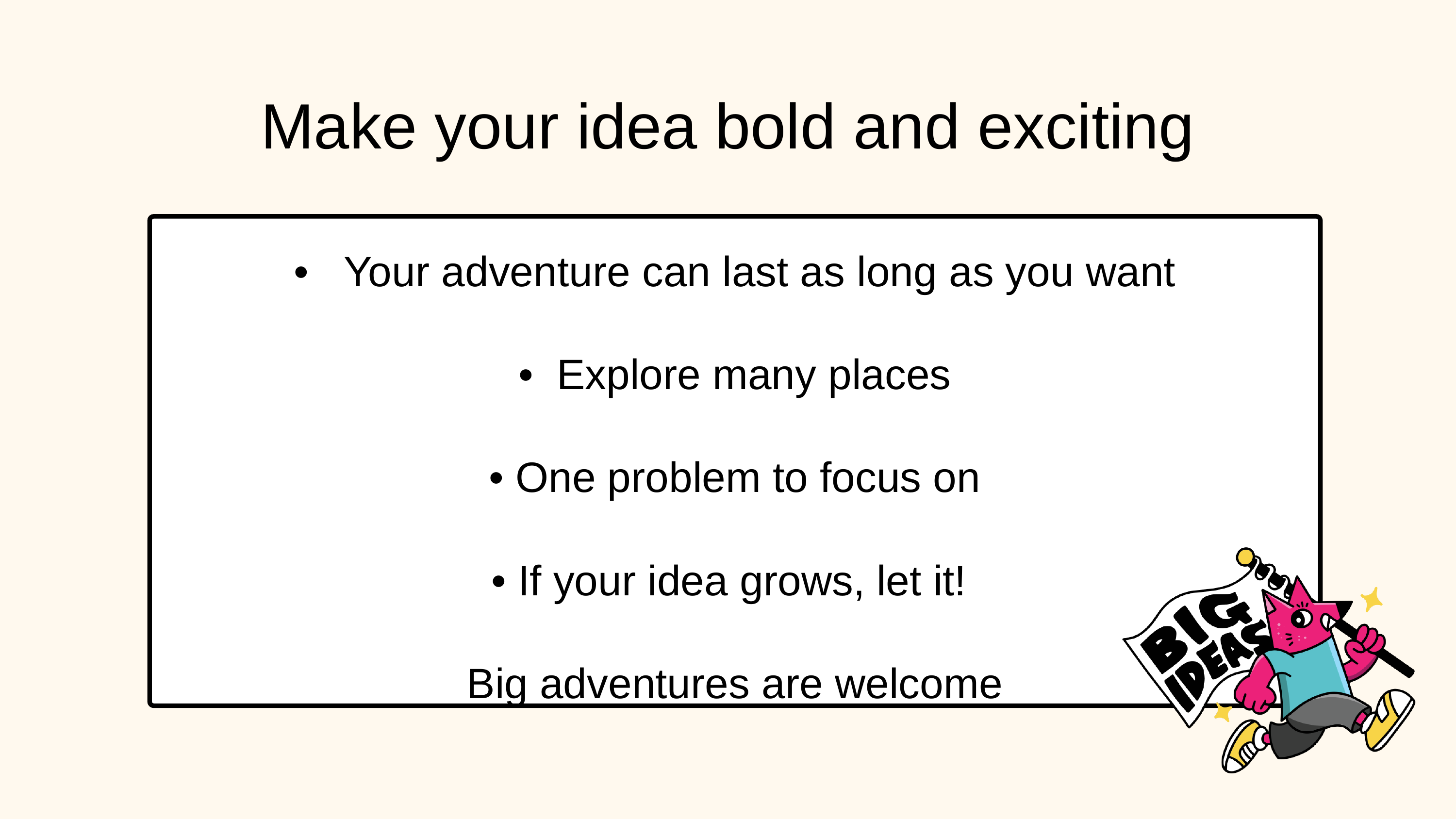

Make your idea bold and exciting
•   Your adventure can last as long as you want
•  Explore many places
• One problem to focus on
• If your idea grows, let it!
Big adventures are welcome